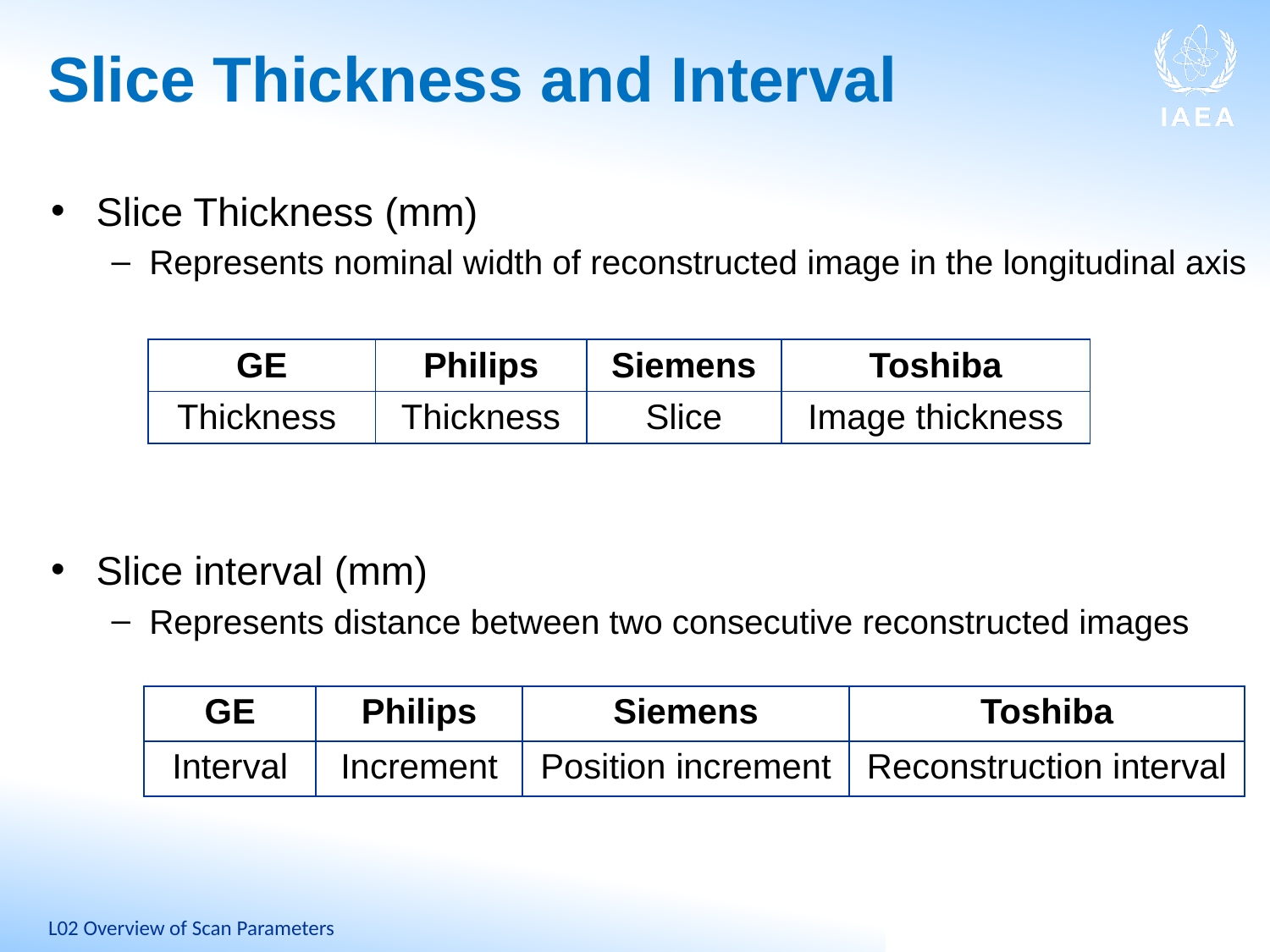

# Slice Thickness and Interval
Slice Thickness (mm)
Represents nominal width of reconstructed image in the longitudinal axis

Slice interval (mm)
Represents distance between two consecutive reconstructed images

| GE | Philips | Siemens | Toshiba |
| --- | --- | --- | --- |
| Thickness | Thickness | Slice | Image thickness |

| GE | Philips | Siemens | Toshiba |
| --- | --- | --- | --- |
| Interval | Increment | Position increment | Reconstruction interval |